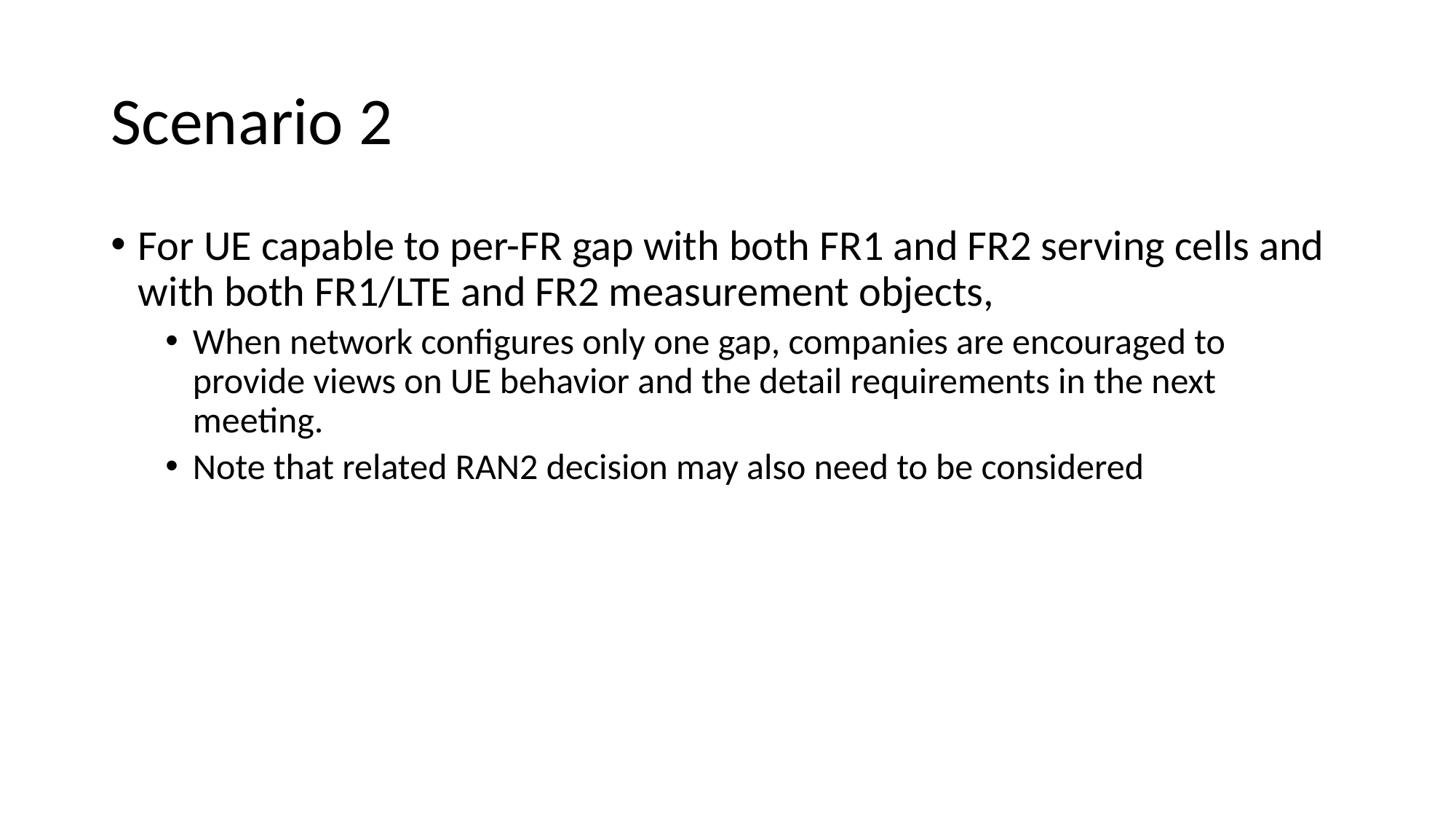

# Scenario 2
For UE capable to per-FR gap with both FR1 and FR2 serving cells and with both FR1/LTE and FR2 measurement objects,
When network configures only one gap, companies are encouraged to provide views on UE behavior and the detail requirements in the next meeting.
Note that related RAN2 decision may also need to be considered